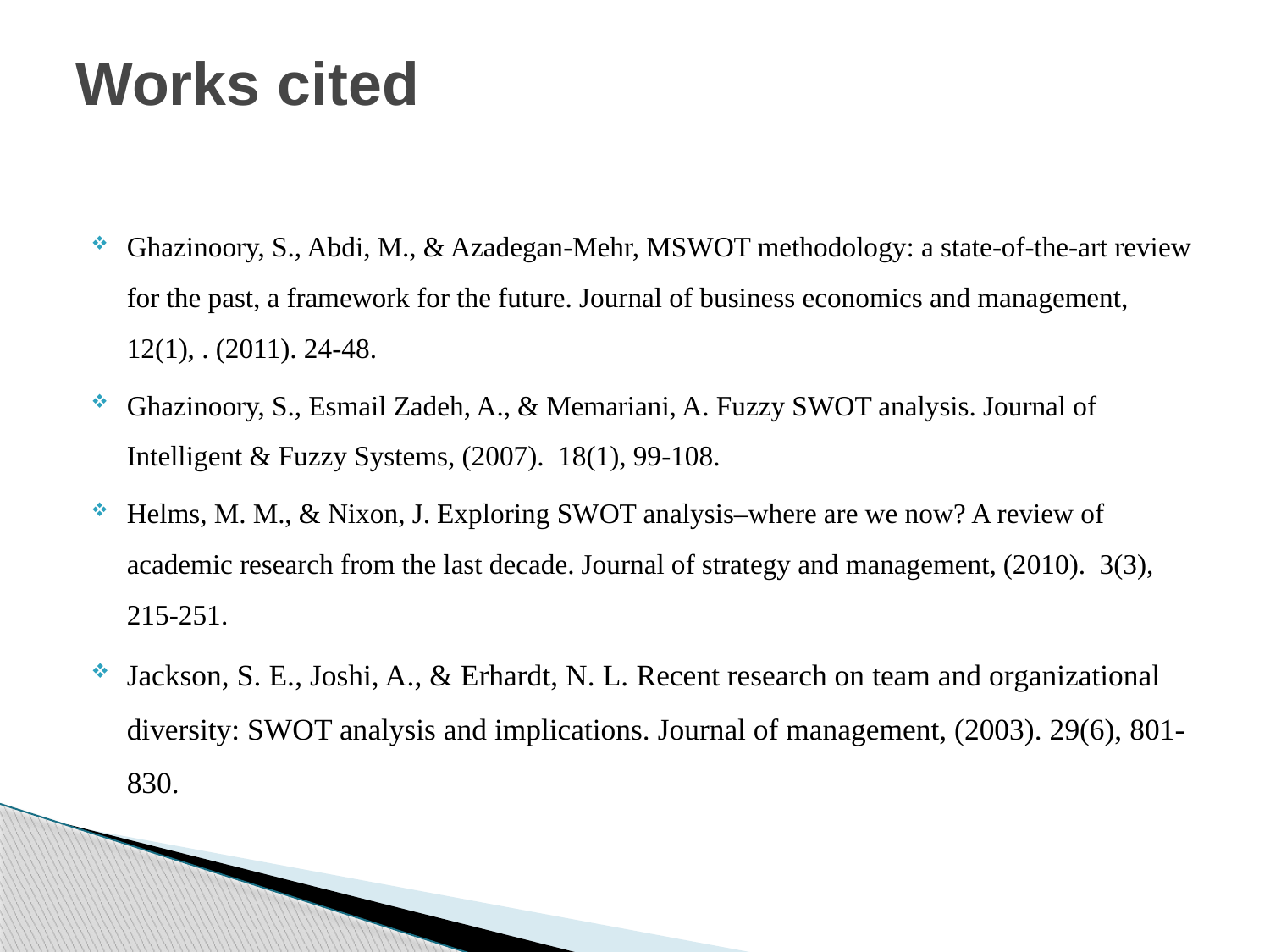

# Works cited
Ghazinoory, S., Abdi, M., & Azadegan-Mehr, MSWOT methodology: a state-of-the-art review for the past, a framework for the future. Journal of business economics and management, 12(1), . (2011). 24-48.
Ghazinoory, S., Esmail Zadeh, A., & Memariani, A. Fuzzy SWOT analysis. Journal of Intelligent & Fuzzy Systems, (2007).  18(1), 99-108.
Helms, M. M., & Nixon, J. Exploring SWOT analysis–where are we now? A review of academic research from the last decade. Journal of strategy and management, (2010).  3(3), 215-251.
Jackson, S. E., Joshi, A., & Erhardt, N. L. Recent research on team and organizational diversity: SWOT analysis and implications. Journal of management, (2003). 29(6), 801-830.